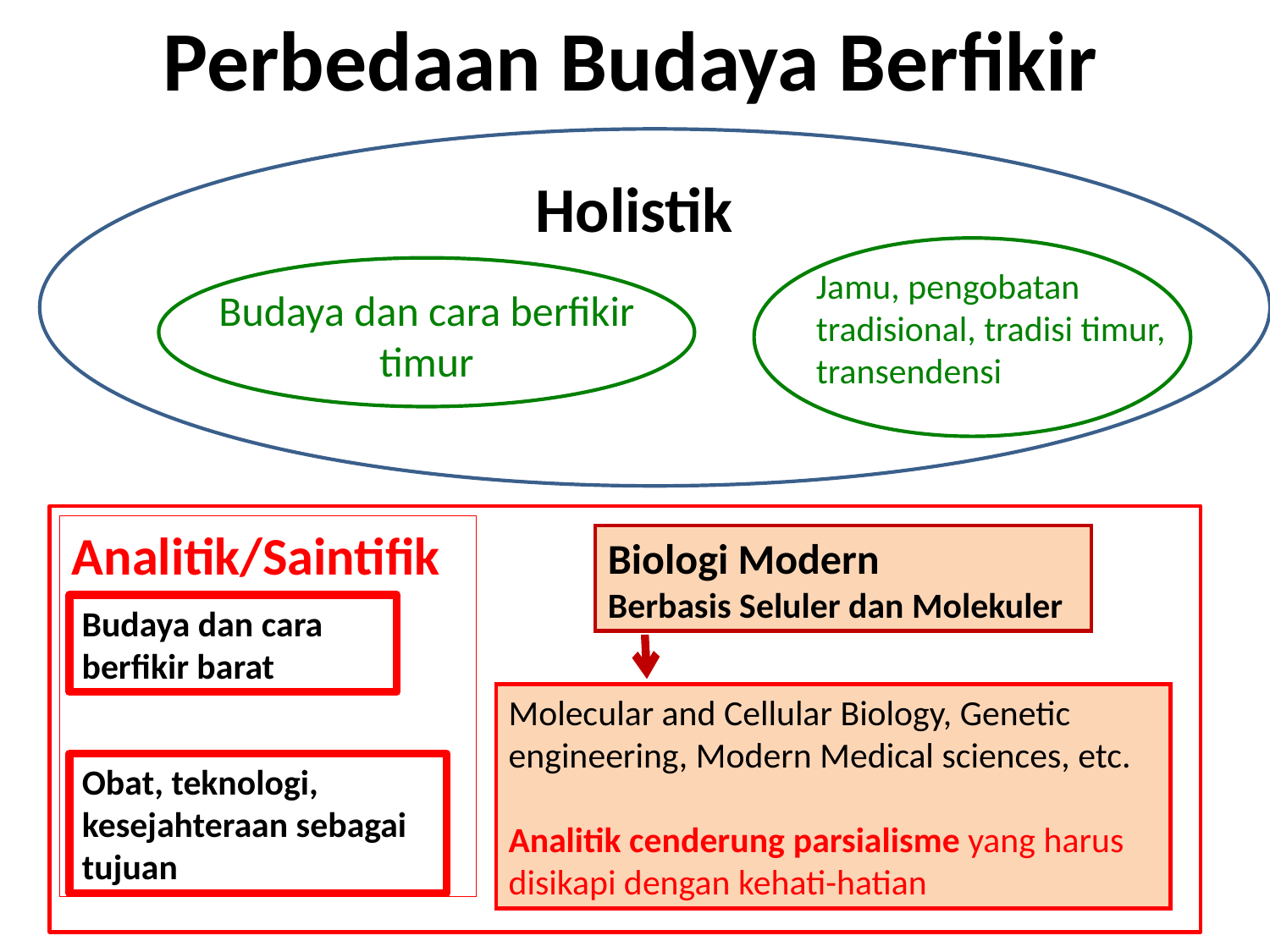

Perbedaan Budaya Berfikir

Holistik
Biologi Modern
Berbasis Seluler dan Molekuler
Molecular and Cellular Biology, Genetic engineering, Modern Medical sciences, etc.

Analitik cenderung parsialisme yang harus disikapi dengan kehati-hatian

Jamu, pengobatan tradisional, tradisi timur, transendensi
Budaya dan cara berfikir timur

Analitik/Saintifik

Budaya dan cara berfikir barat
Obat, teknologi,
kesejahteraan sebagai tujuan